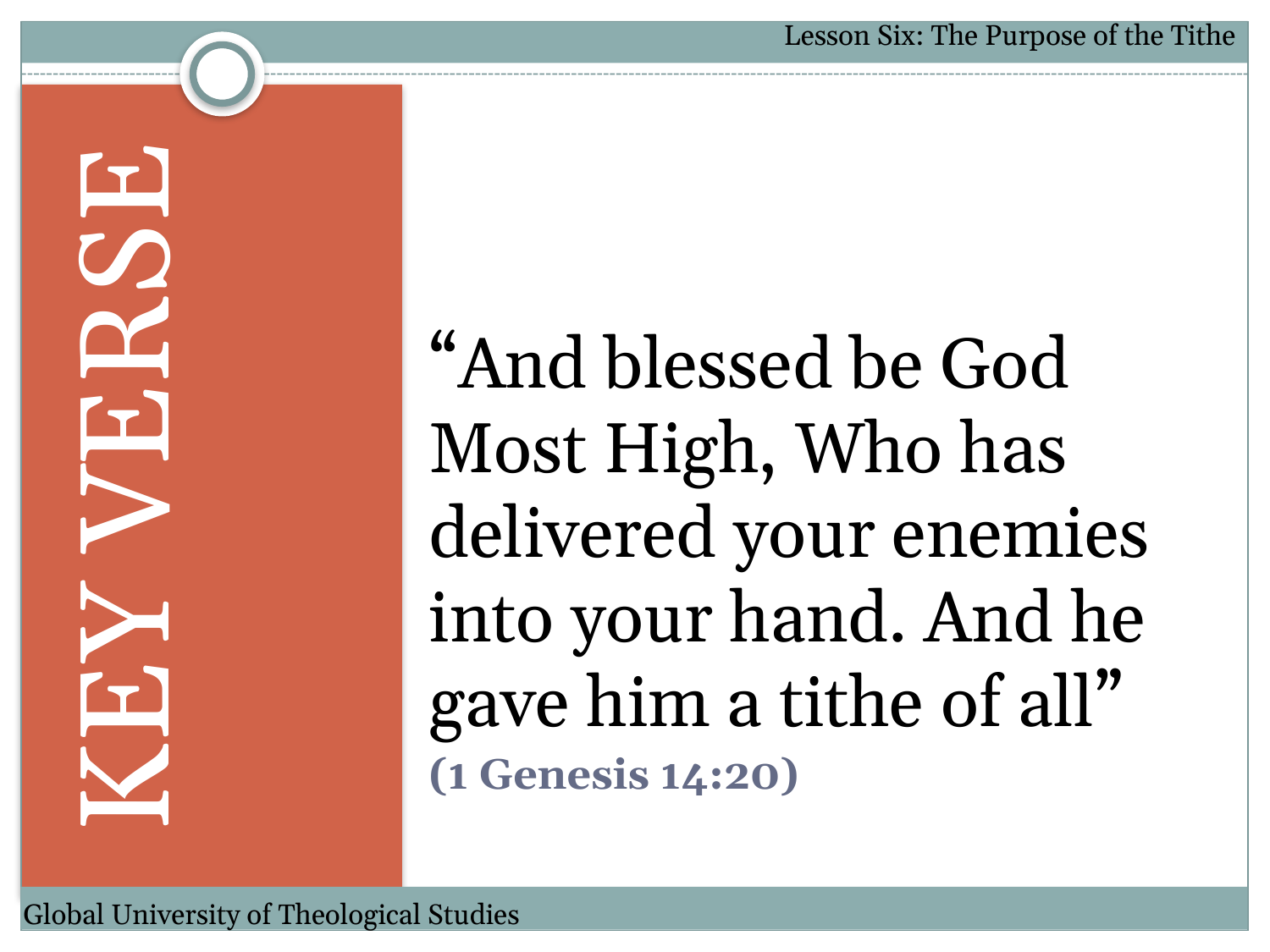

Lesson Six: The Purpose of the Tithe
Key verse
“And blessed be God Most High, Who has delivered your enemies into your hand. And he gave him a tithe of all”
# (1 Genesis 14:20)
Global University of Theological Studies